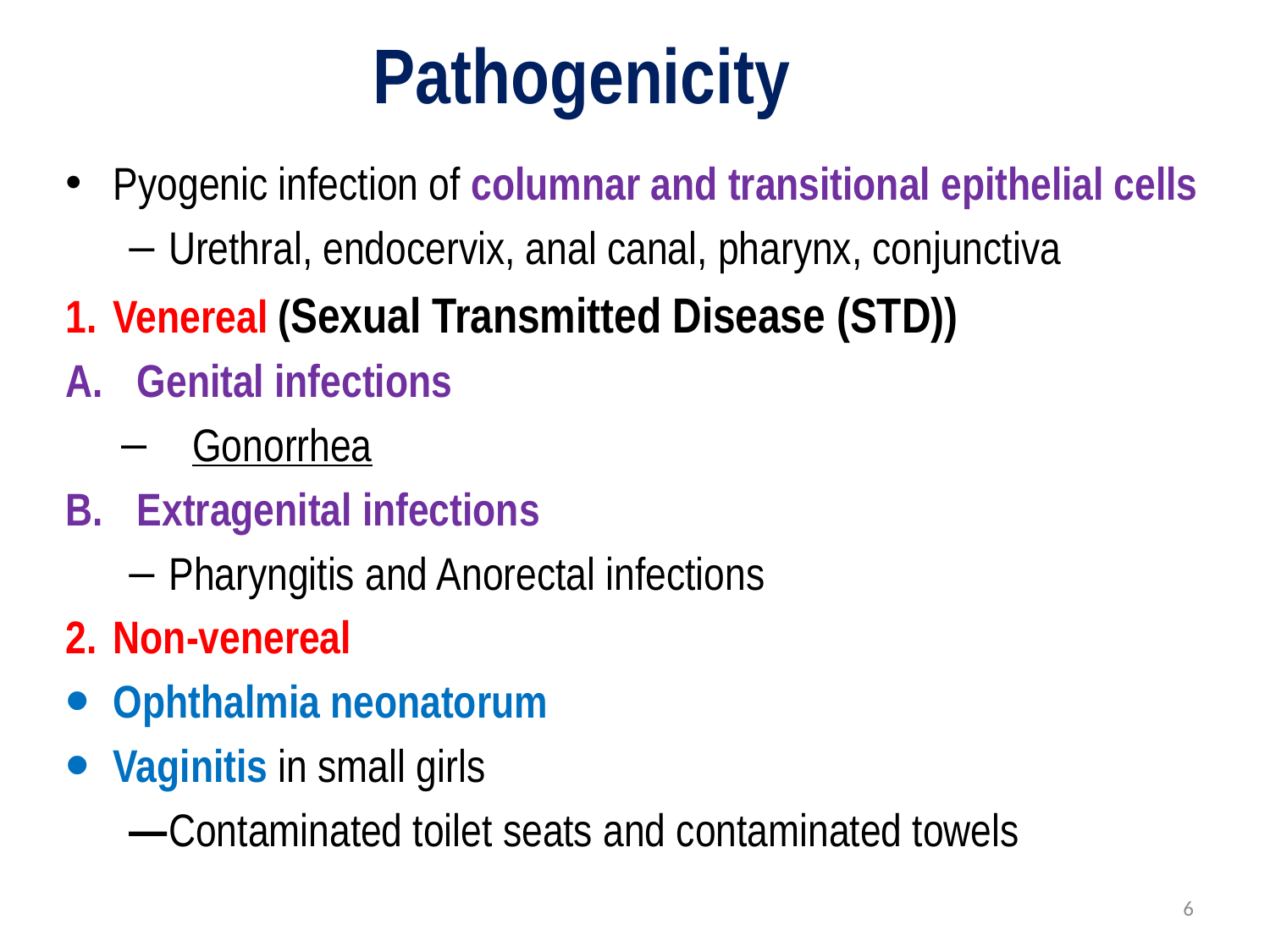

# Pathogenicity
Pyogenic infection of columnar and transitional epithelial cells
Urethral, endocervix, anal canal, pharynx, conjunctiva
Venereal (Sexual Transmitted Disease (STD))
Genital infections
Gonorrhea
Extragenital infections
Pharyngitis and Anorectal infections
Non-venereal
Ophthalmia neonatorum
Vaginitis in small girls
Contaminated toilet seats and contaminated towels

6